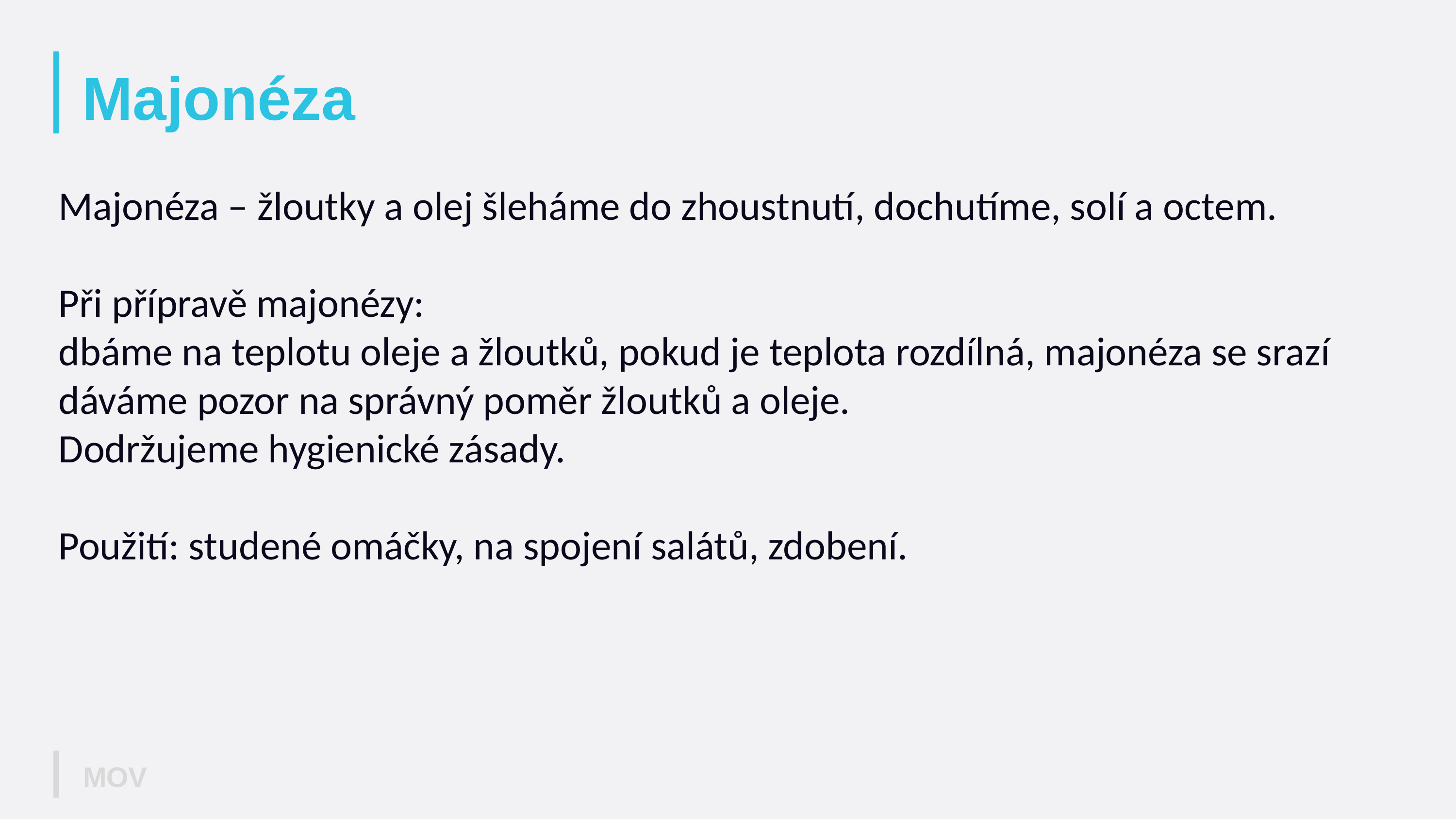

# Majonéza
Majonéza – žloutky a olej šleháme do zhoustnutí, dochutíme, solí a octem.

Při přípravě majonézy:
dbáme na teplotu oleje a žloutků, pokud je teplota rozdílná, majonéza se srazí
dáváme pozor na správný poměr žloutků a oleje.
Dodržujeme hygienické zásady.

Použití: studené omáčky, na spojení salátů, zdobení.